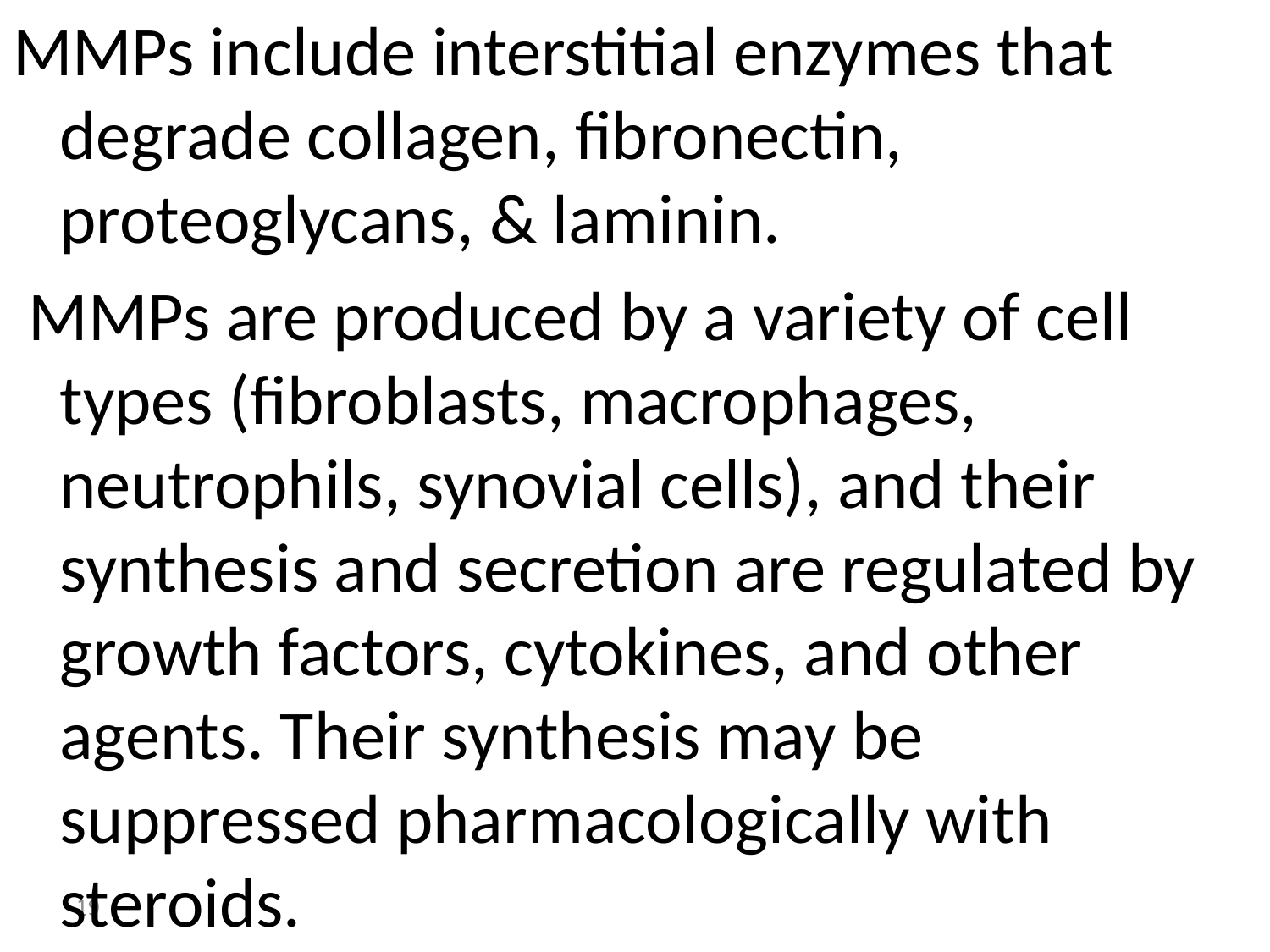

MMPs include interstitial enzymes that degrade collagen, fibronectin, proteoglycans, & laminin.
 MMPs are produced by a variety of cell types (fibroblasts, macrophages, neutrophils, synovial cells), and their synthesis and secretion are regulated by growth factors, cytokines, and other agents. Their synthesis may be suppressed pharmacologically with steroids.

19